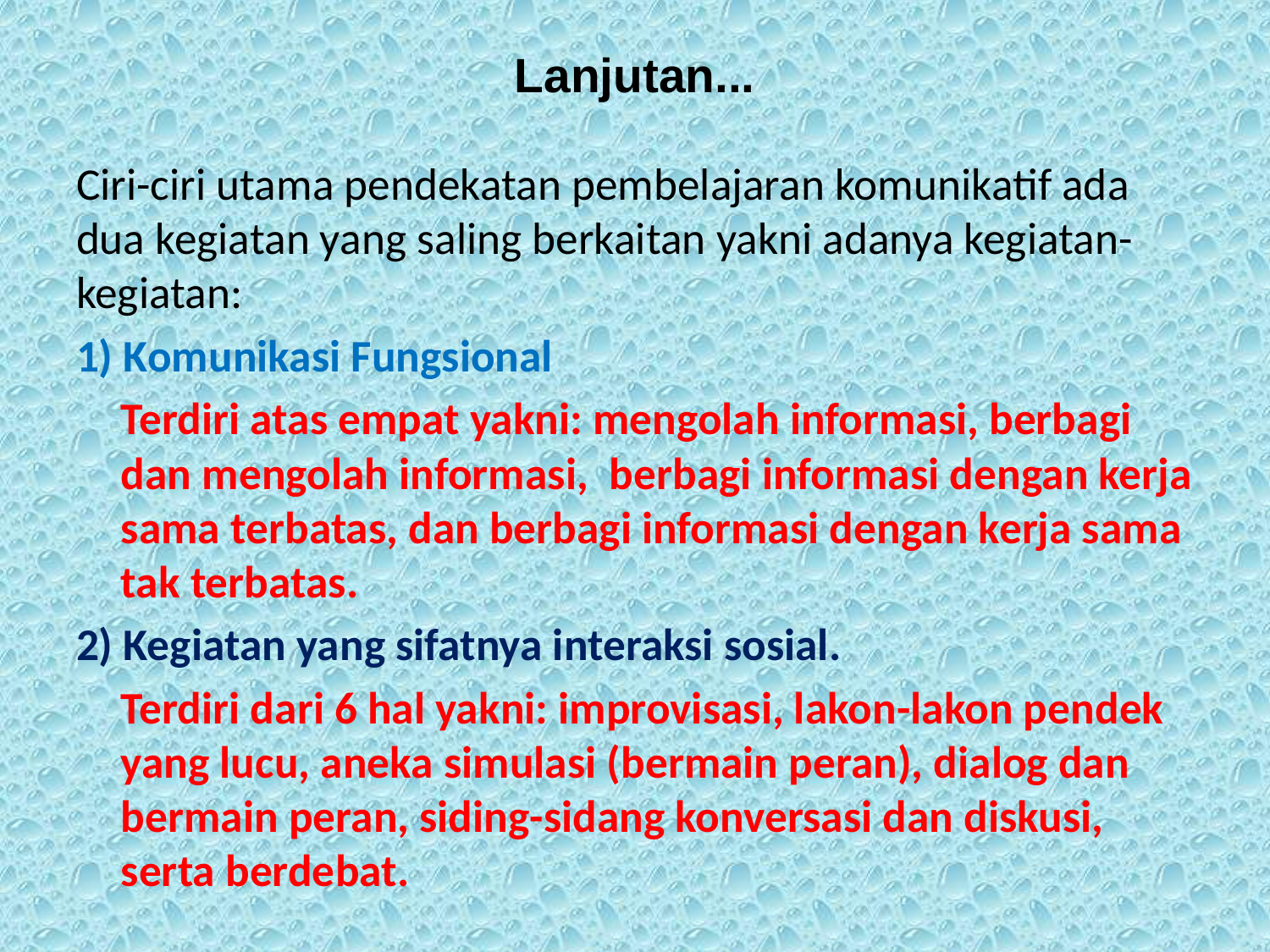

# Lanjutan...
Ciri-ciri utama pendekatan pembelajaran komunikatif ada dua kegiatan yang saling berkaitan yakni adanya kegiatan-kegiatan:
1) Komunikasi Fungsional
	Terdiri atas empat yakni: mengolah informasi, berbagi dan mengolah informasi,  berbagi informasi dengan kerja sama terbatas, dan berbagi informasi dengan kerja sama tak terbatas.
2) Kegiatan yang sifatnya interaksi sosial.
	Terdiri dari 6 hal yakni: improvisasi, lakon-lakon pendek yang lucu, aneka simulasi (bermain peran), dialog dan bermain peran, siding-sidang konversasi dan diskusi, serta berdebat.